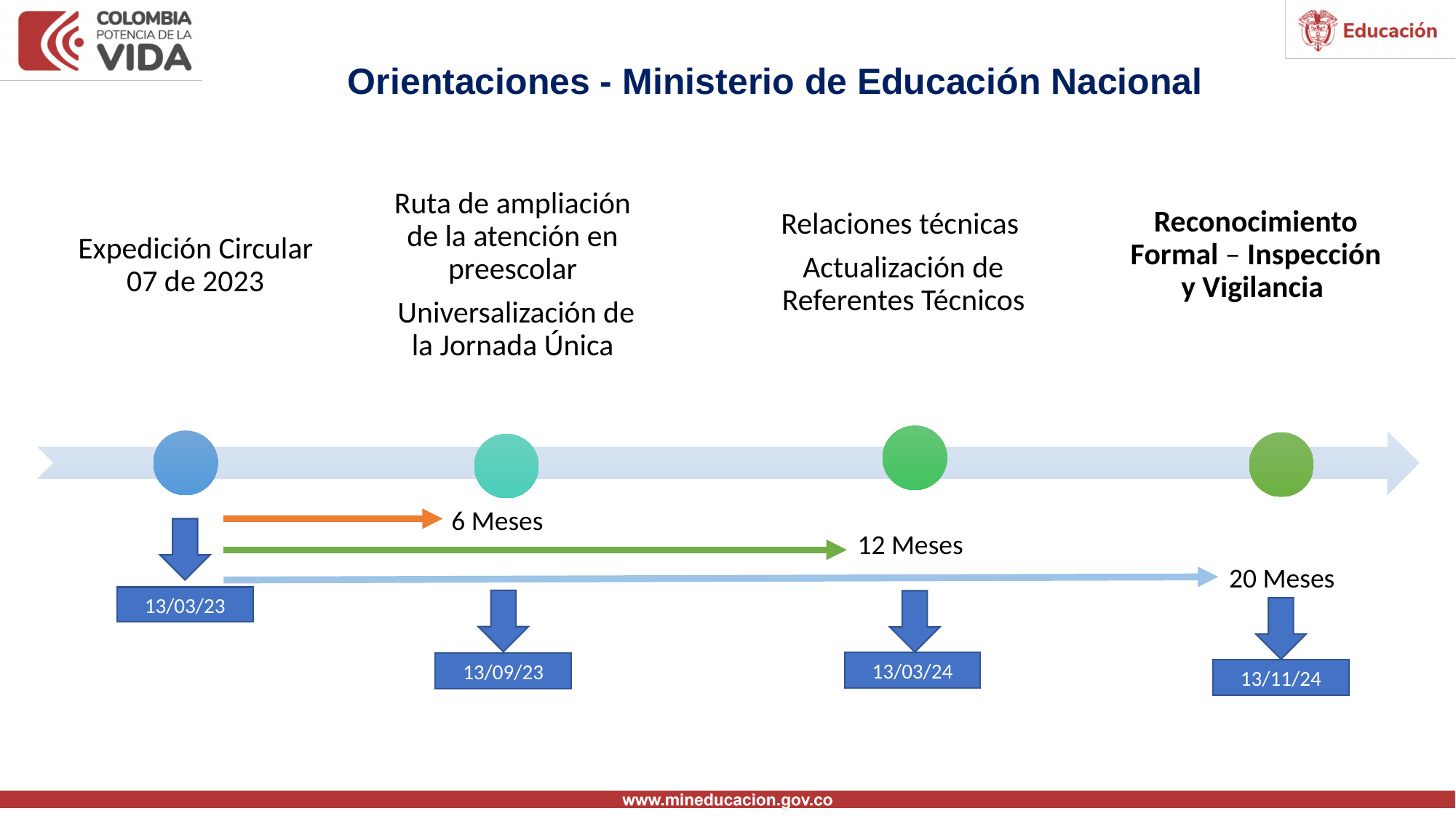

Orientaciones - Ministerio de Educación Nacional
Expedición Circular 07 de 2023
Ruta de ampliación de la atención en preescolar
 Universalización de la Jornada Única
Relaciones técnicas
Actualización de Referentes Técnicos
Reconocimiento Formal – Inspección y Vigilancia
6 Meses

12 Meses
20 Meses
13/03/23

13/03/24
13/09/23

13/11/24